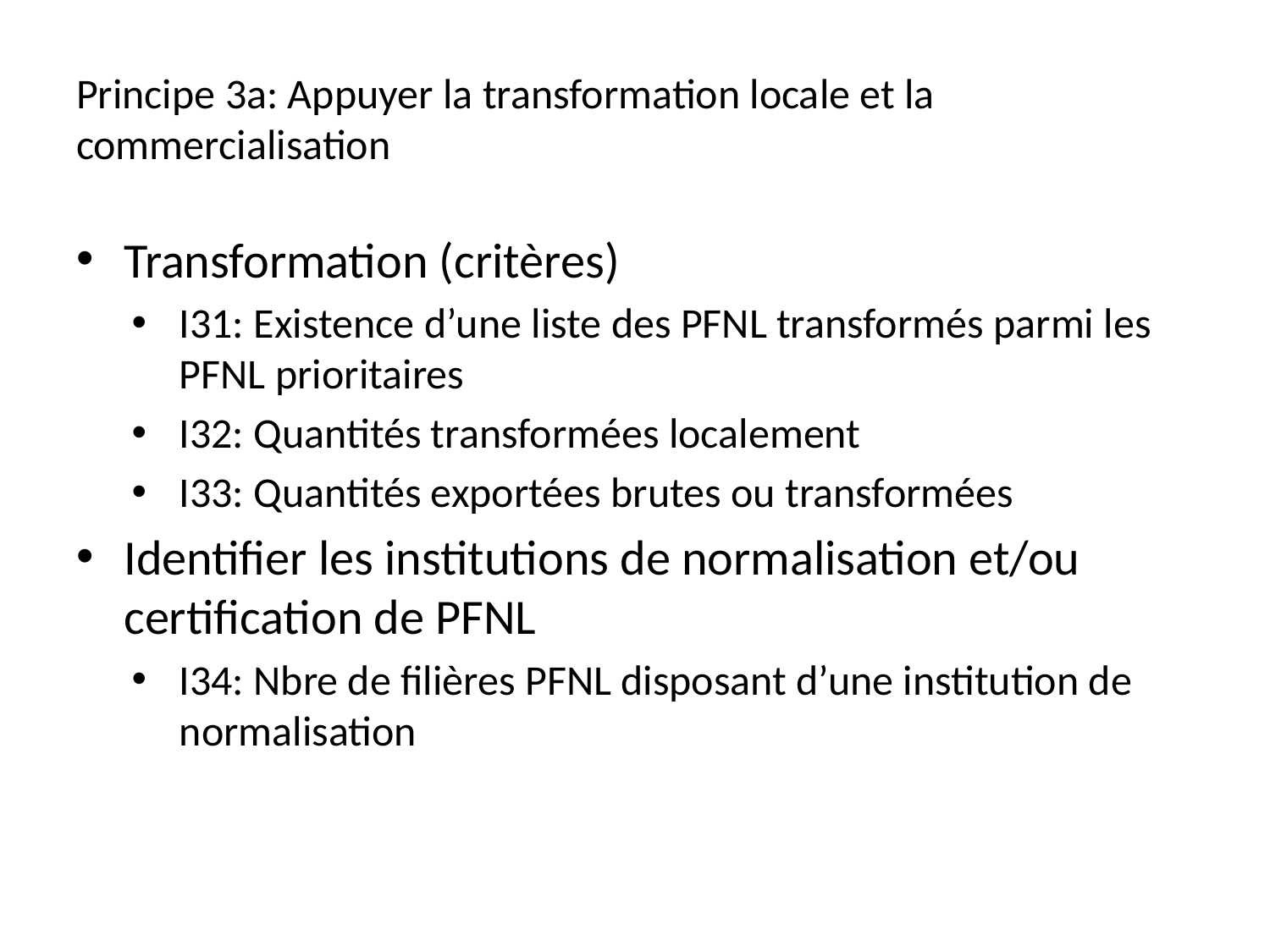

# Principe 3a: Appuyer la transformation locale et la commercialisation
Transformation (critères)
I31: Existence d’une liste des PFNL transformés parmi les PFNL prioritaires
I32: Quantités transformées localement
I33: Quantités exportées brutes ou transformées
Identifier les institutions de normalisation et/ou certification de PFNL
I34: Nbre de filières PFNL disposant d’une institution de normalisation